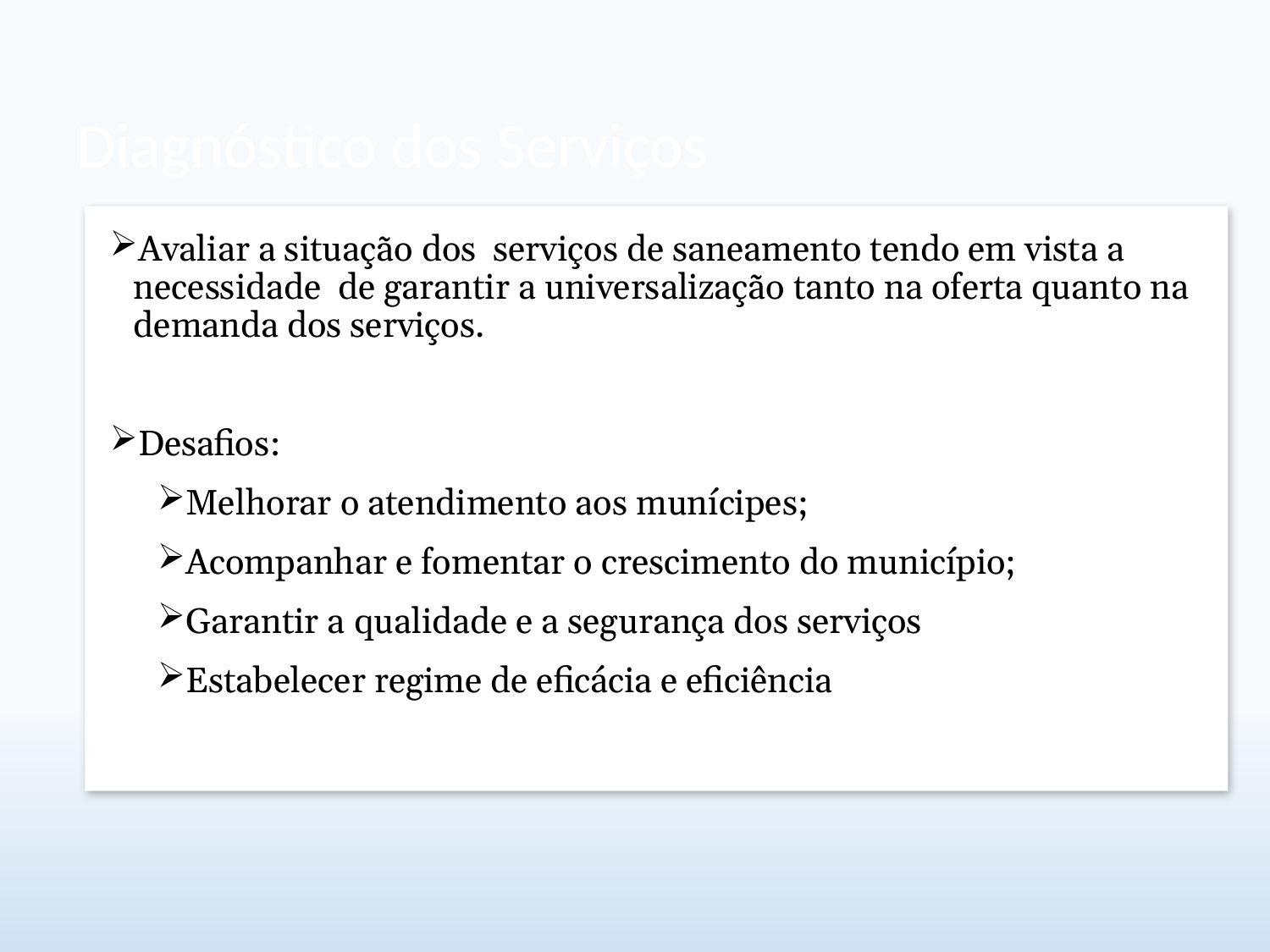

# Diagnóstico dos Serviços
Avaliar a situação dos  serviços de saneamento tendo em vista a necessidade  de garantir a universalização tanto na oferta quanto na demanda dos serviços.

Desafios:
Melhorar o atendimento aos munícipes;
Acompanhar e fomentar o crescimento do município;
Garantir a qualidade e a segurança dos serviços
Estabelecer regime de eficácia e eficiência